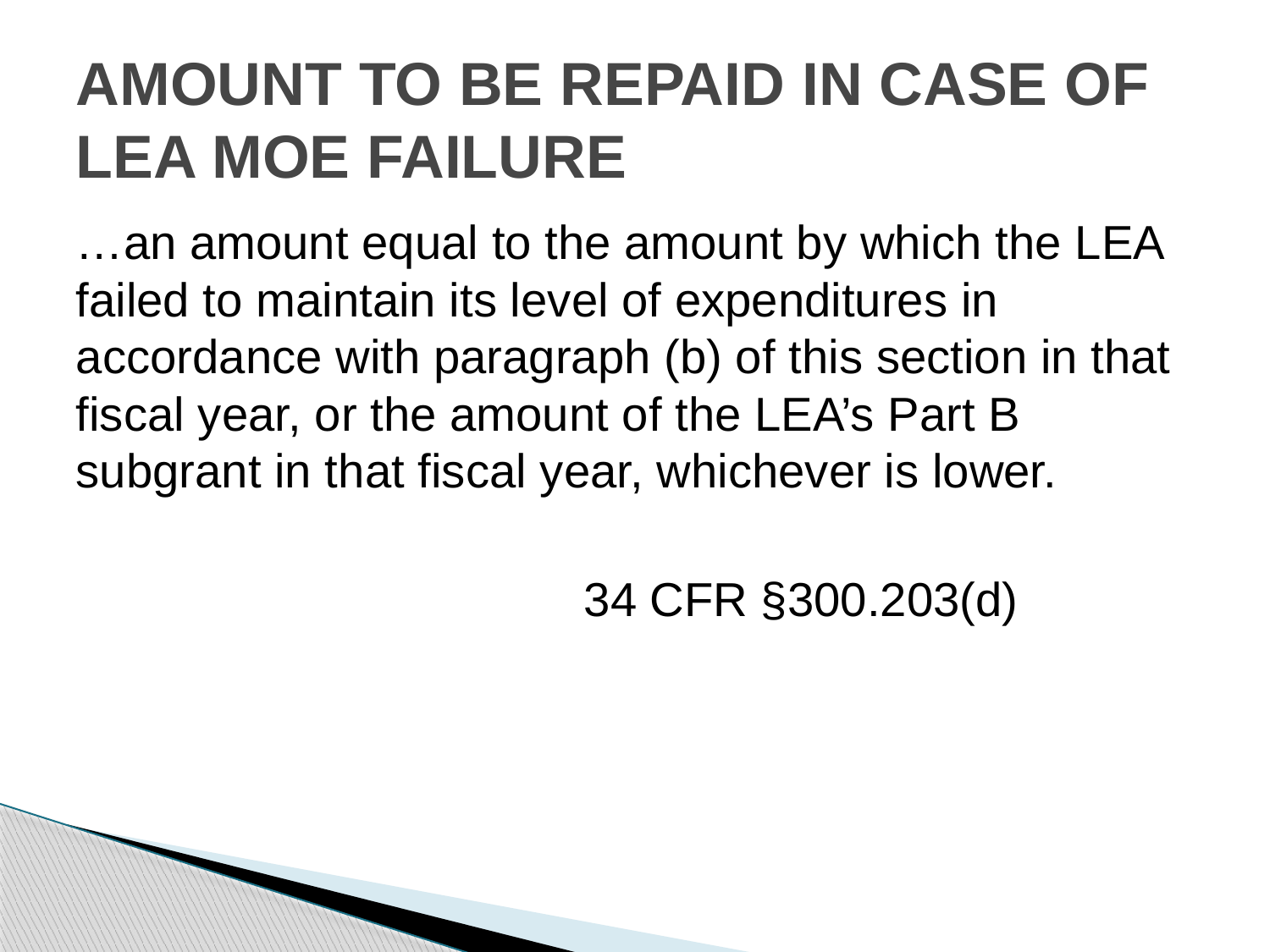

# Amount to be repaid in case of LEA MOE failure
…an amount equal to the amount by which the LEA failed to maintain its level of expenditures in accordance with paragraph (b) of this section in that fiscal year, or the amount of the LEA’s Part B subgrant in that fiscal year, whichever is lower.

				34 CFR §300.203(d)